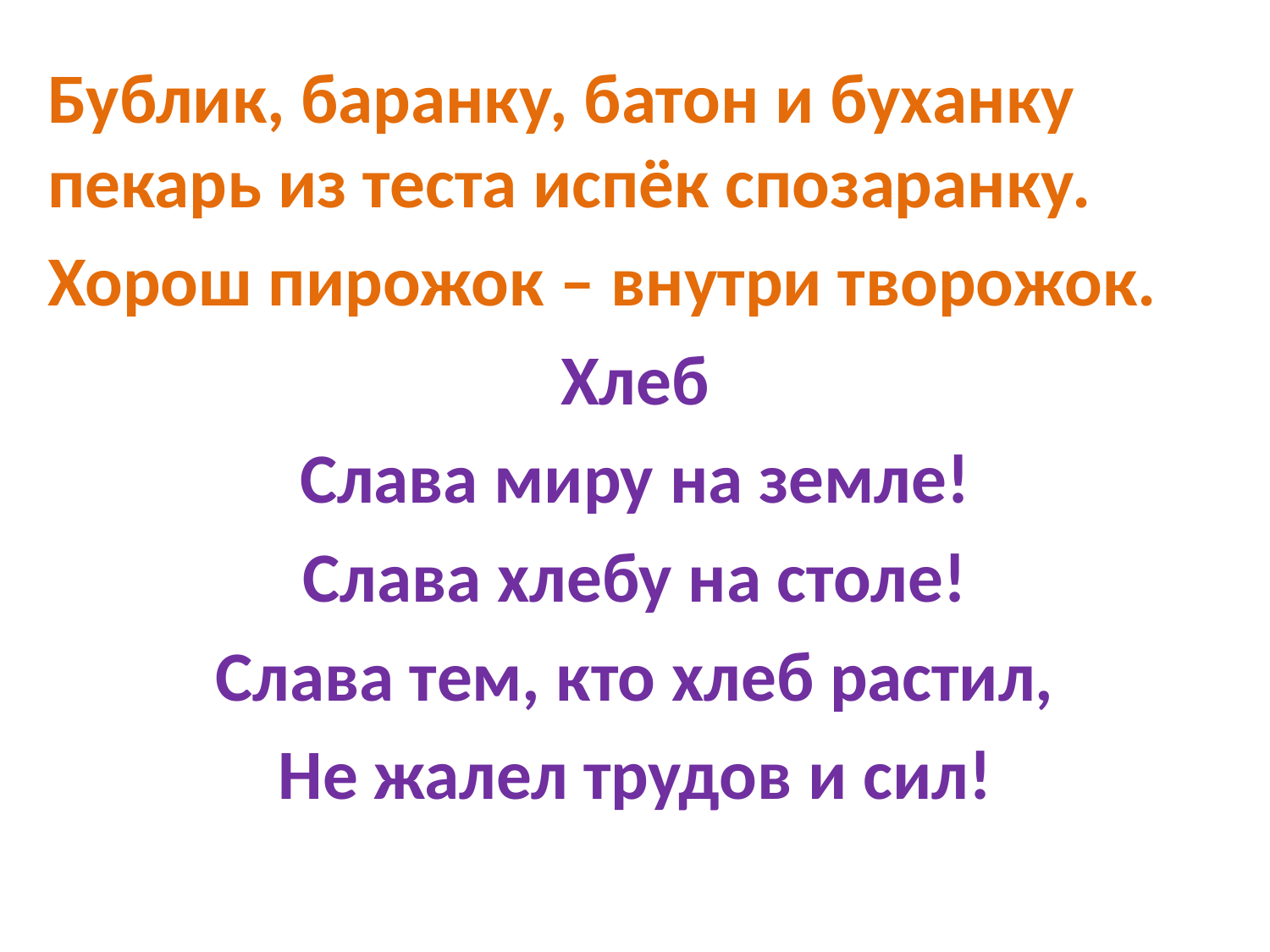

#
Бублик, баранку, батон и буханку пекарь из теста испёк спозаранку.
Хорош пирожок – внутри творожок.
Хлеб
Слава миру на земле!
Слава хлебу на столе!
Слава тем, кто хлеб растил,
Не жалел трудов и сил!